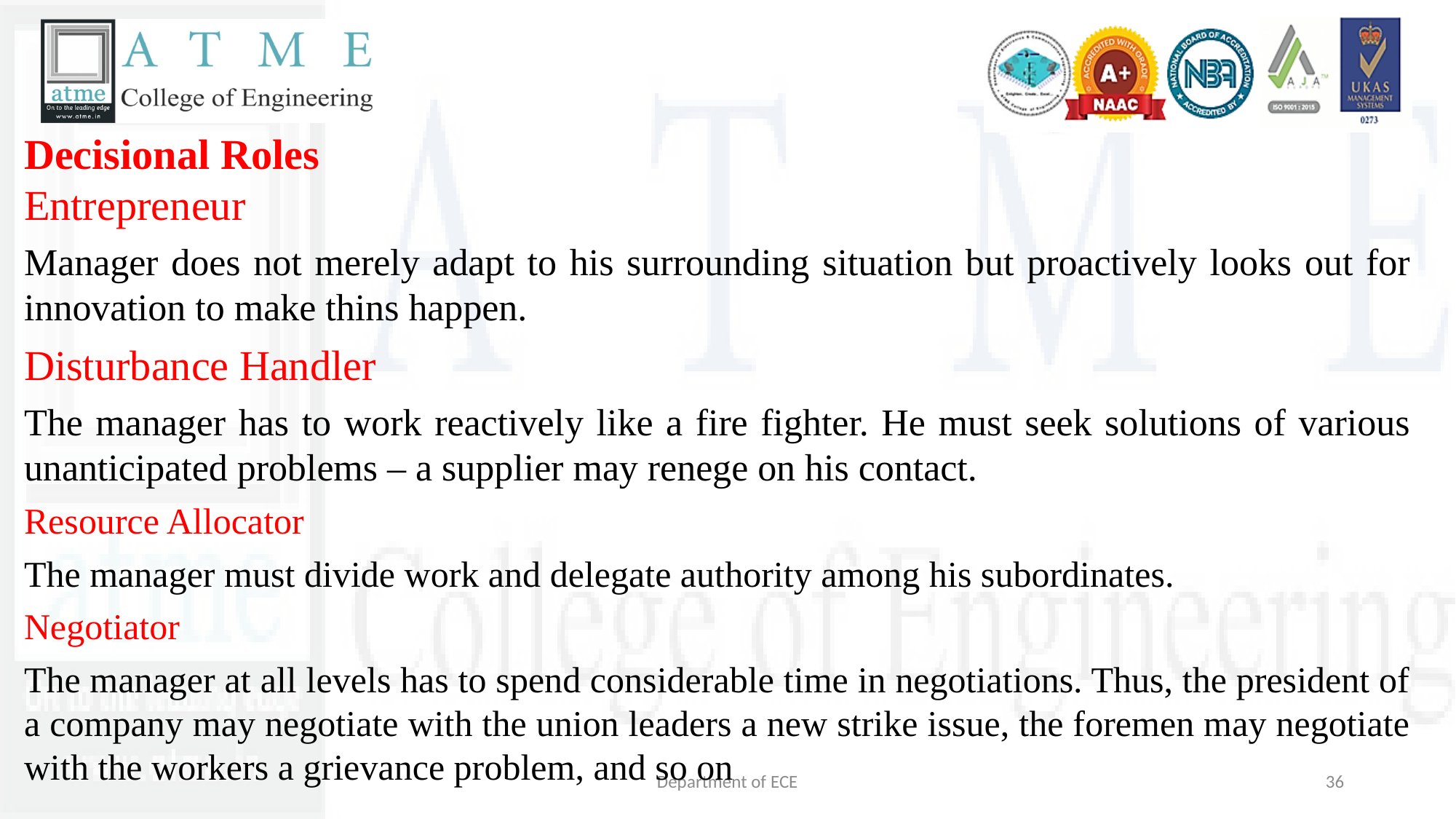

Decisional Roles
Entrepreneur
Manager does not merely adapt to his surrounding situation but proactively looks out for innovation to make thins happen.
Disturbance Handler
The manager has to work reactively like a fire fighter. He must seek solutions of various unanticipated problems – a supplier may renege on his contact.
Resource Allocator
The manager must divide work and delegate authority among his subordinates.
Negotiator
The manager at all levels has to spend considerable time in negotiations. Thus, the president of a company may negotiate with the union leaders a new strike issue, the foremen may negotiate with the workers a grievance problem, and so on
Department of ECE
36